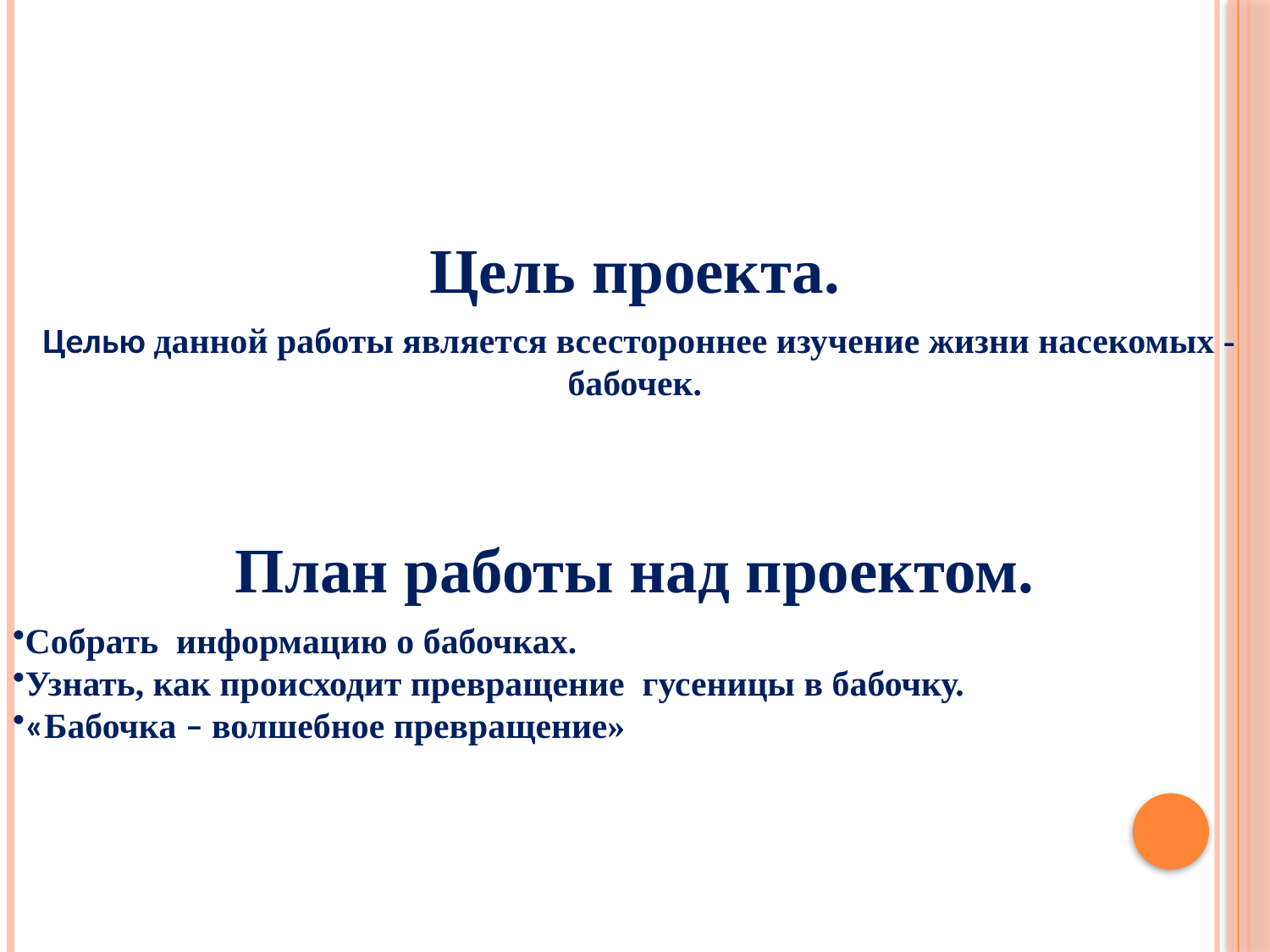

Цель проекта.

 Целью данной работы является всестороннее изучение жизни насекомых - бабочек.

План работы над проектом.

Собрать  информацию о бабочках.
Узнать, как происходит превращение  гусеницы в бабочку.
«Бабочка – волшебное превращение»